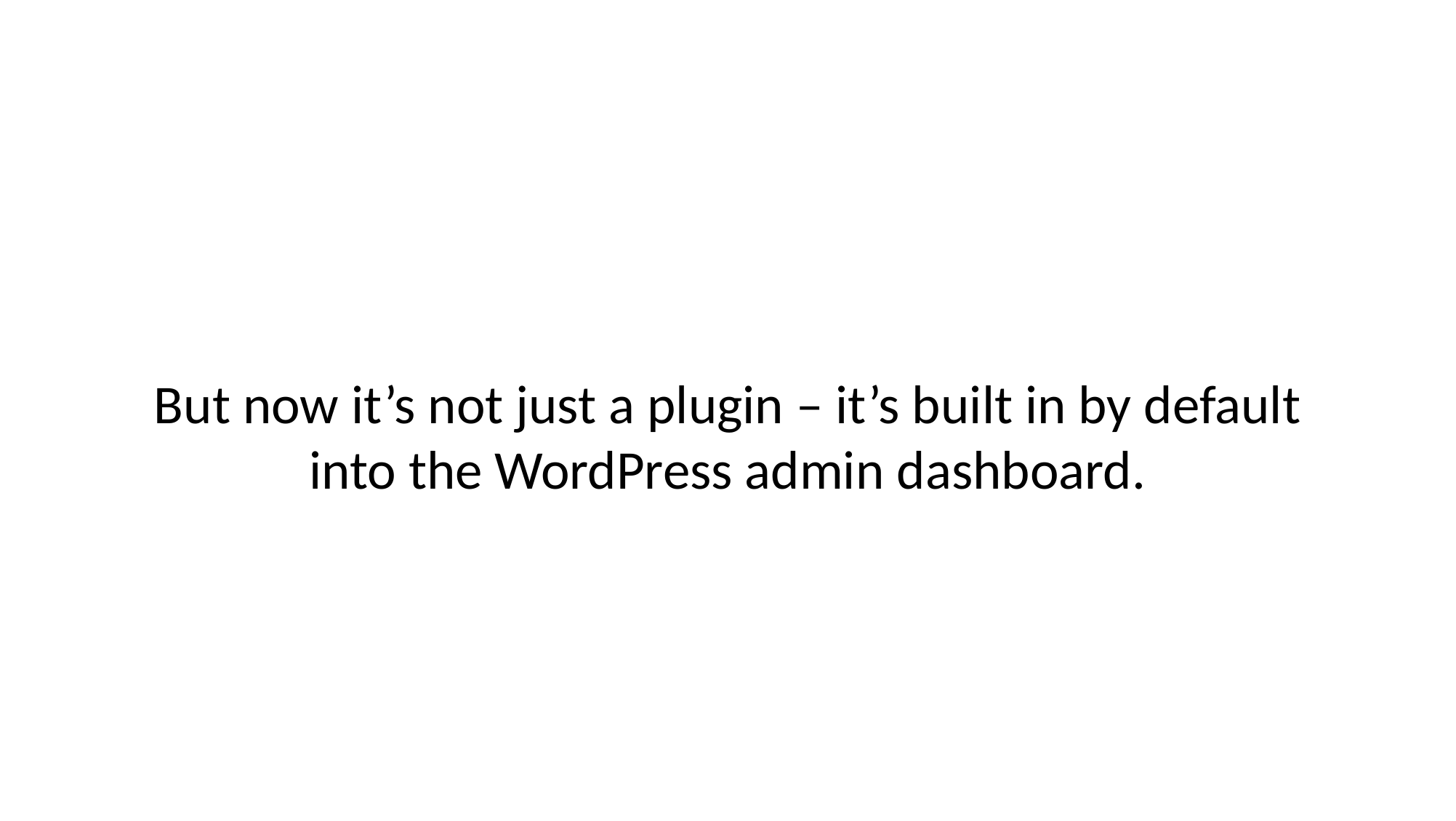

# But now it’s not just a plugin – it’s built in by default into the WordPress admin dashboard.